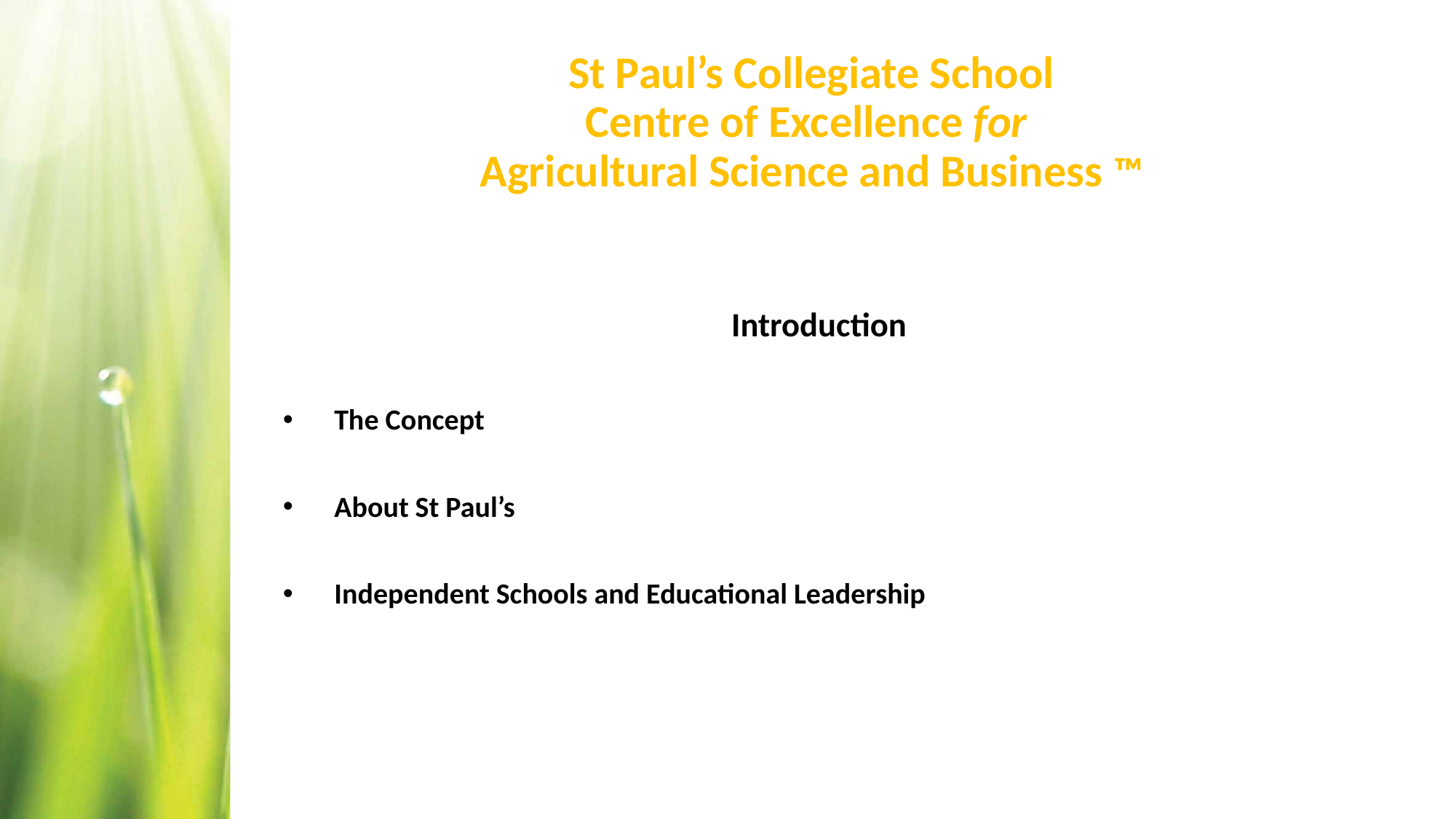

# St Paul’s Collegiate School Centre of Excellence for Agricultural Science and Business ™

Introduction

The Concept

About St Paul’s

Independent Schools and Educational Leadership